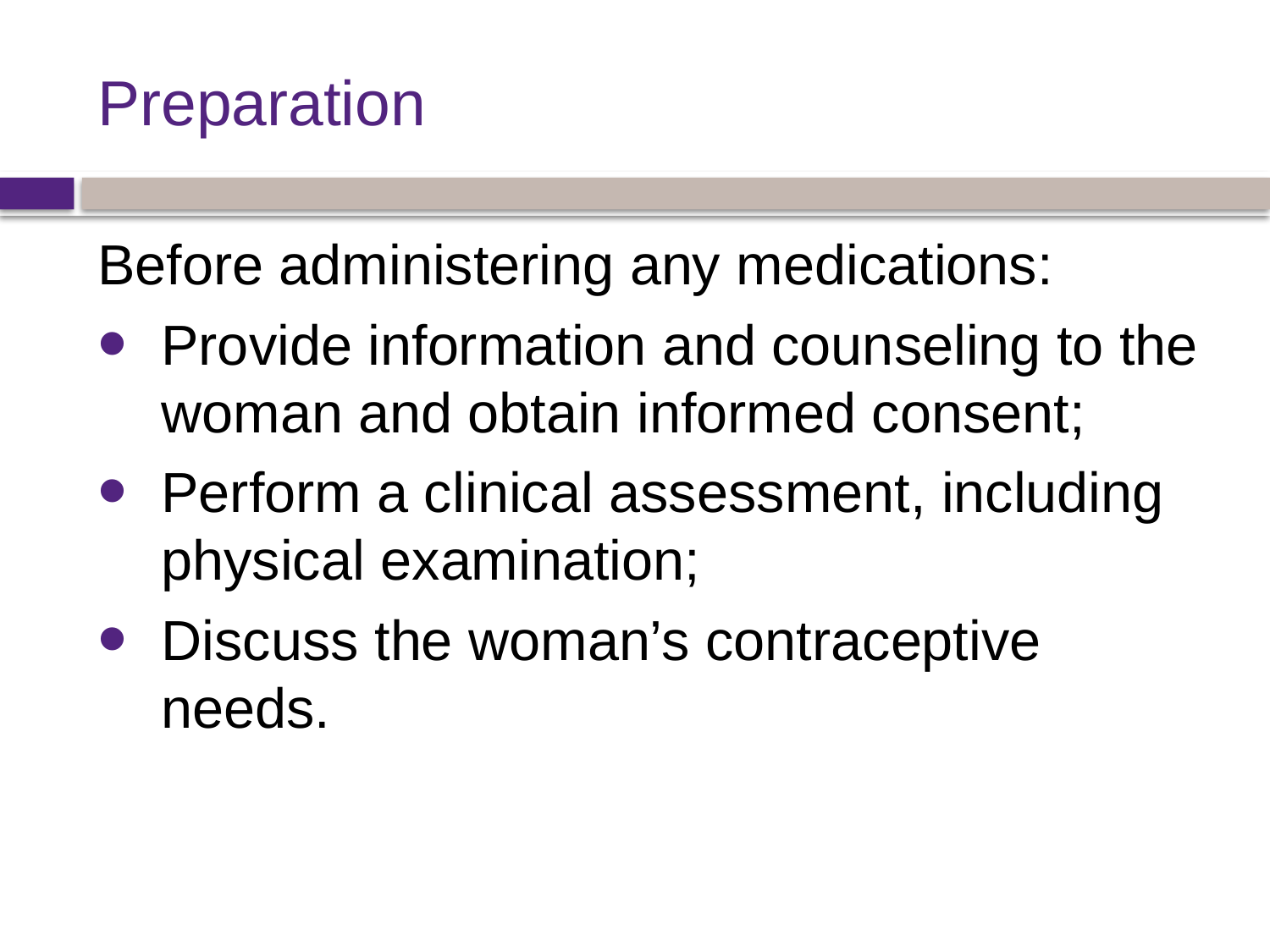

# Preparation
Before administering any medications:
Provide information and counseling to the woman and obtain informed consent;
Perform a clinical assessment, including physical examination;
Discuss the woman’s contraceptive needs.